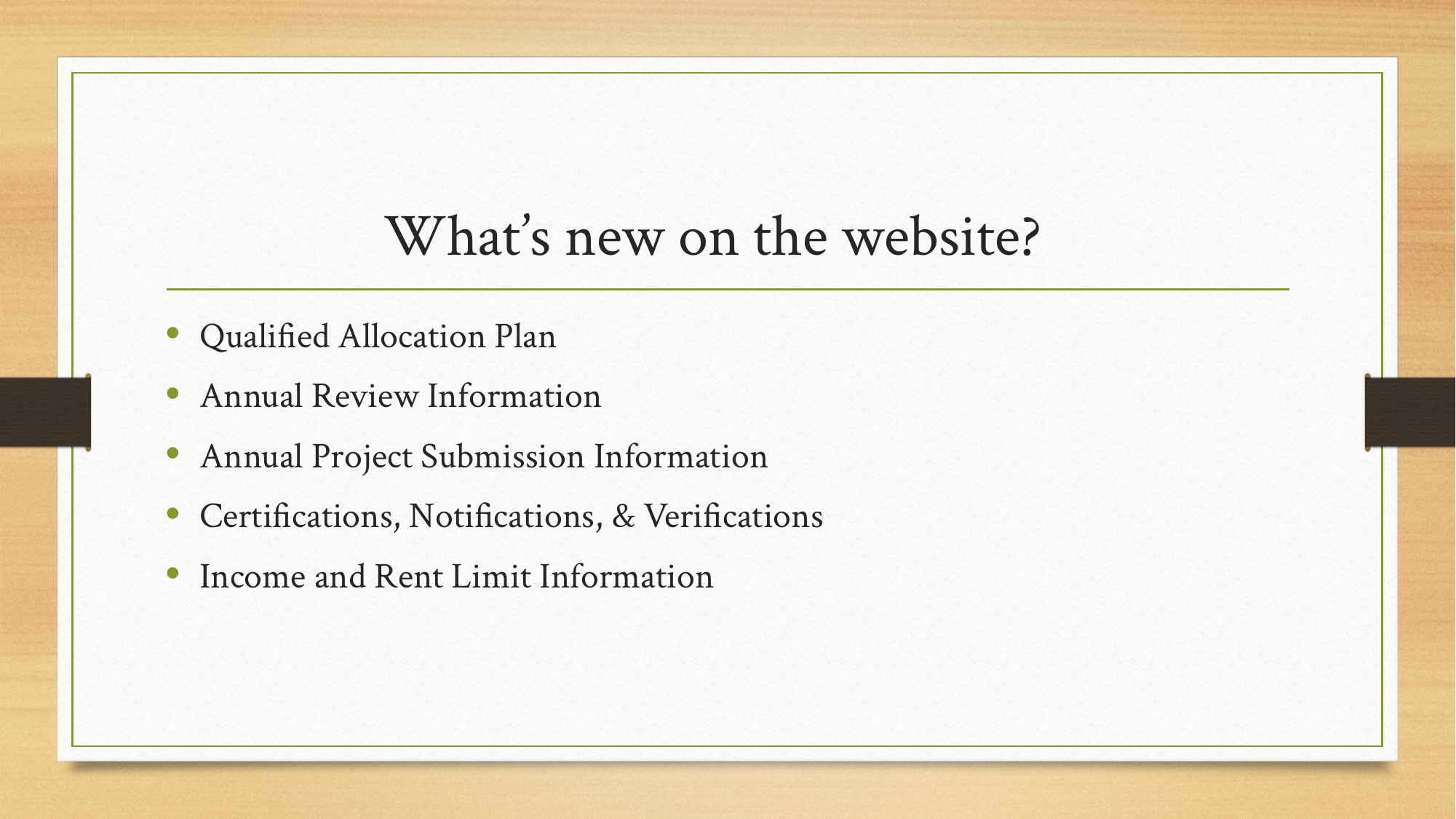

# What’s new on the website?
Qualified Allocation Plan
Annual Review Information
Annual Project Submission Information
Certifications, Notifications, & Verifications
Income and Rent Limit Information